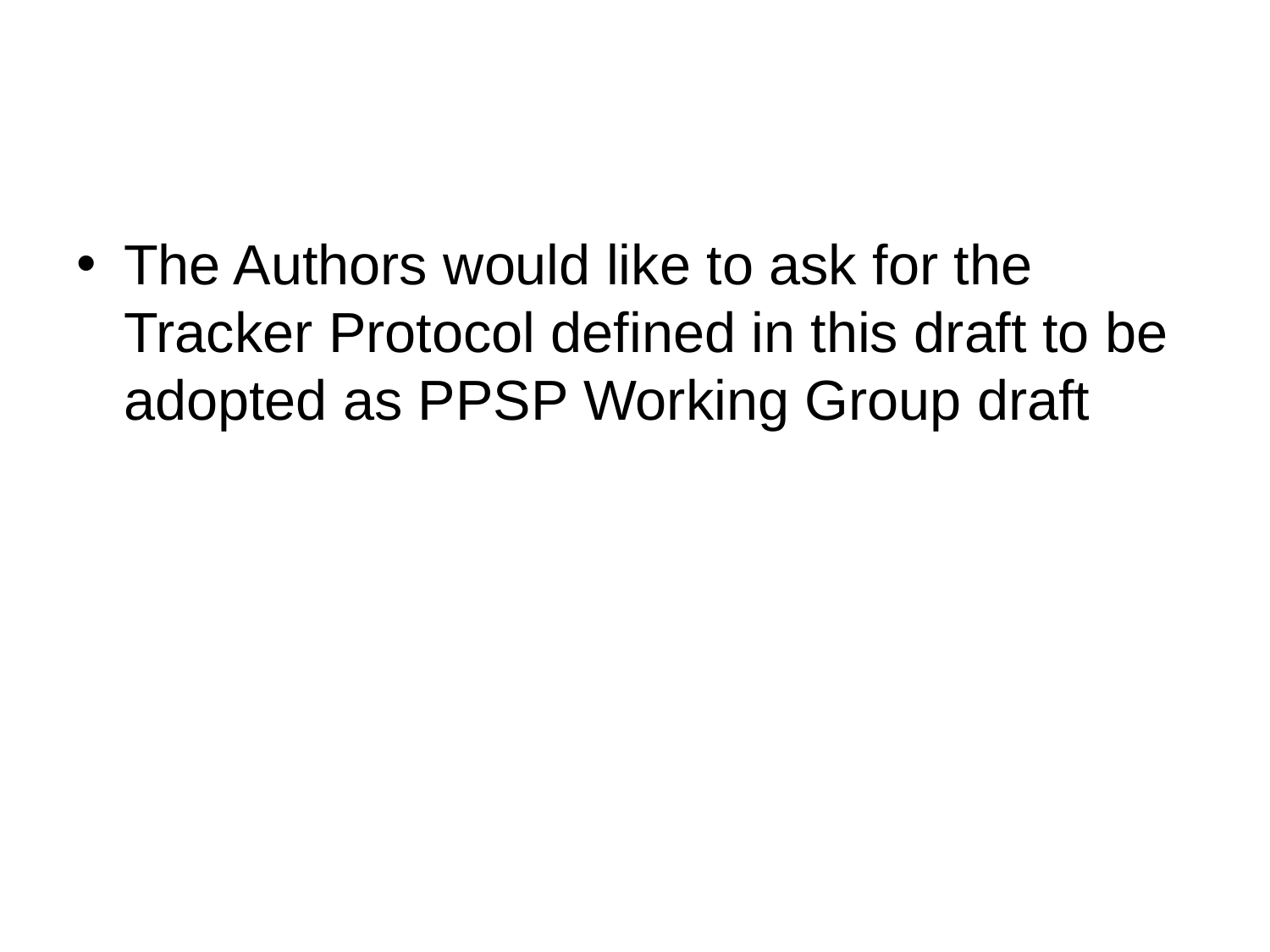

#
The Authors would like to ask for the  Tracker Protocol defined in this draft to be adopted as PPSP Working Group draft